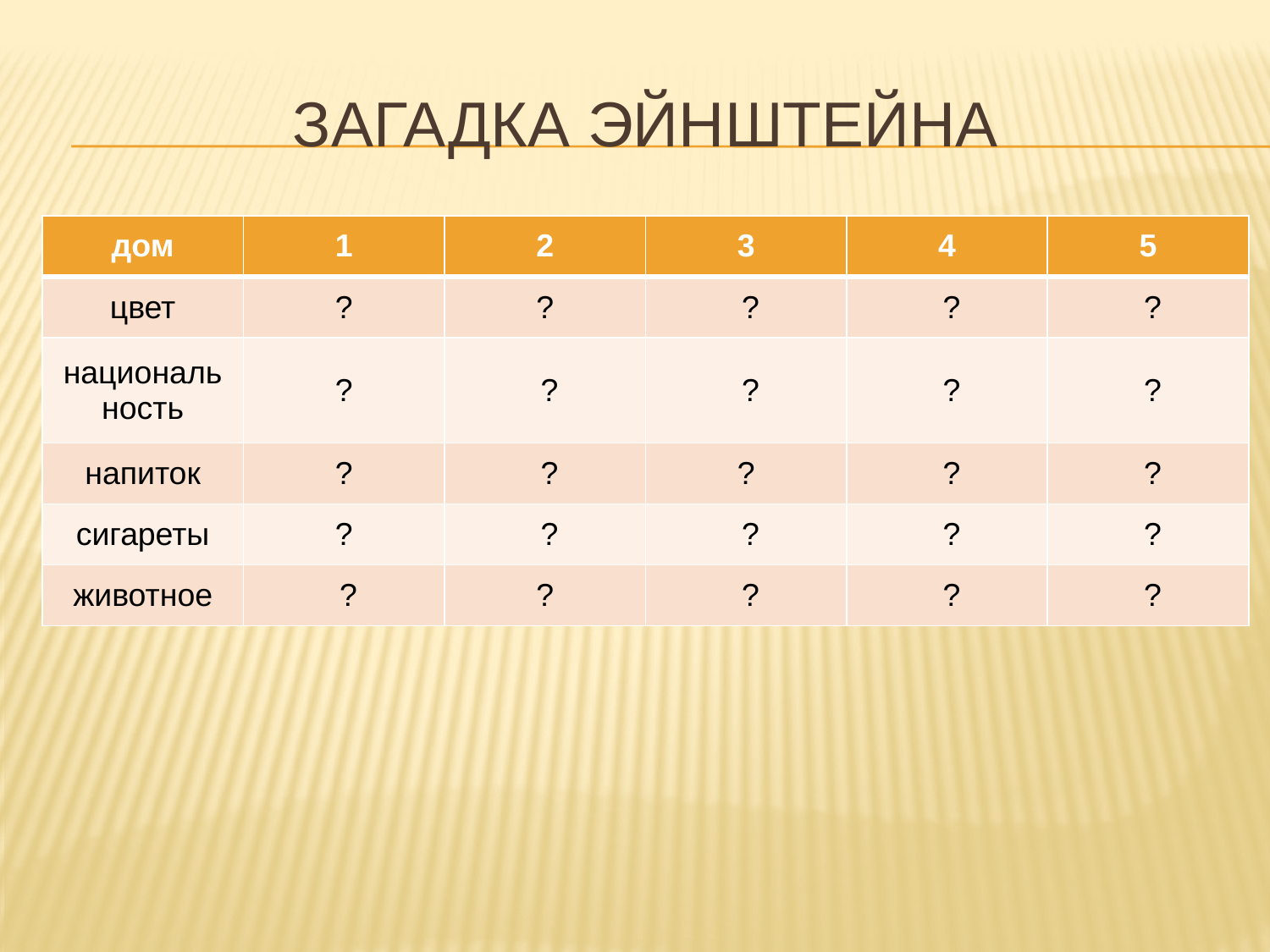

# Загадка Эйнштейна
| дом | 1 | 2 | 3 | 4 | 5 |
| --- | --- | --- | --- | --- | --- |
| цвет | ? | ? | ? | ? | ? |
| национальность | ? | ? | ? | ? | ? |
| напиток | ? | ? | ? | ? | ? |
| сигареты | ? | ? | ? | ? | ? |
| животное | ? | ? | ? | ? | ? |